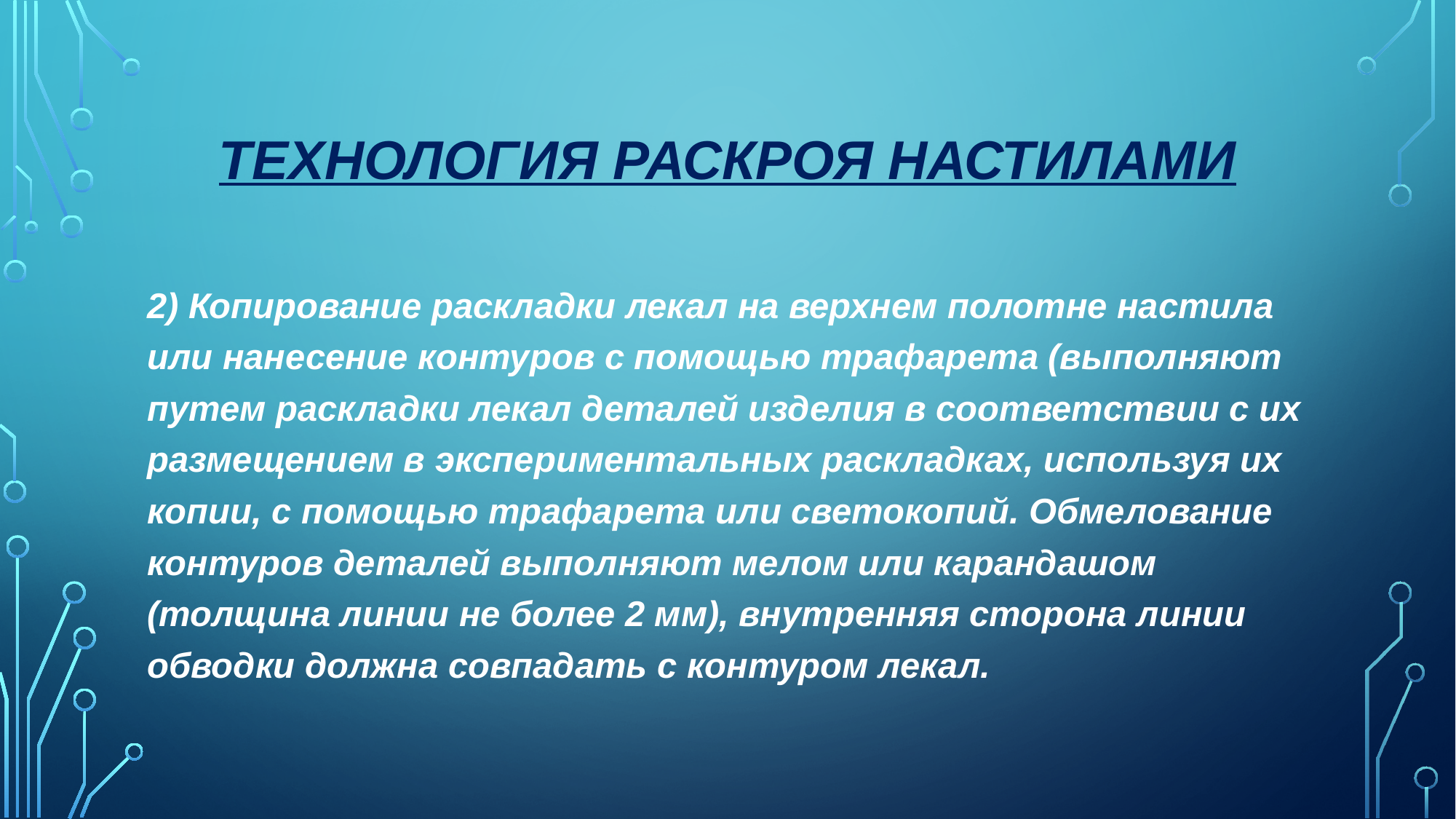

# Технология раскроя настилами
2) Копирование раскладки лекал на верхнем полотне настила или нанесение контуров с помощью трафарета (выполняют путем раскладки лекал деталей изделия в соответствии с их размещением в экспериментальных раскладках, используя их копии, с помощью трафарета или светокопий. Обмелование контуров деталей выполняют мелом или карандашом (толщина линии не более 2 мм), внутренняя сторона линии обводки должна совпадать с контуром лекал.